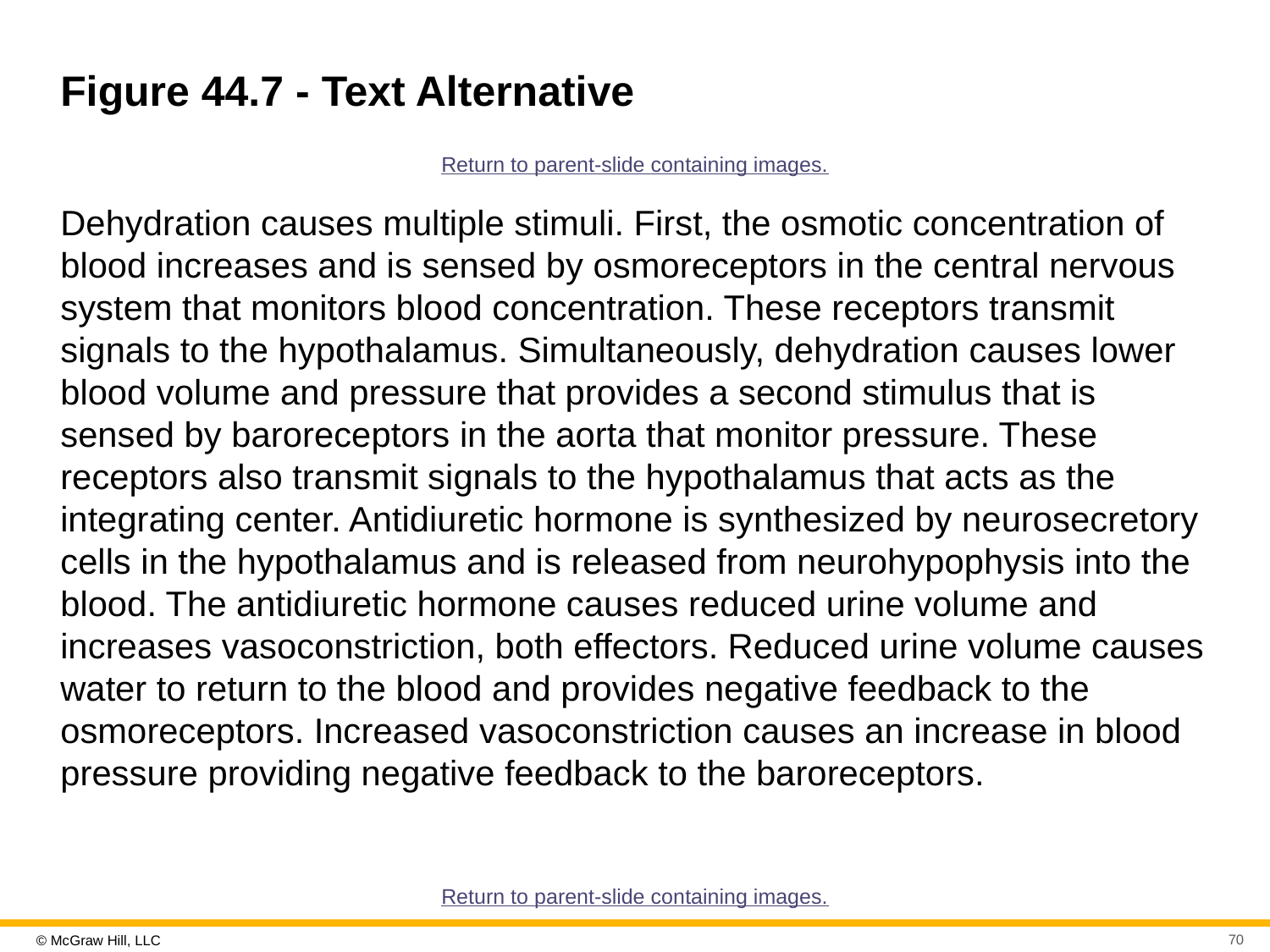

# Figure 44.7 - Text Alternative
Return to parent-slide containing images.
Dehydration causes multiple stimuli. First, the osmotic concentration of blood increases and is sensed by osmoreceptors in the central nervous system that monitors blood concentration. These receptors transmit signals to the hypothalamus. Simultaneously, dehydration causes lower blood volume and pressure that provides a second stimulus that is sensed by baroreceptors in the aorta that monitor pressure. These receptors also transmit signals to the hypothalamus that acts as the integrating center. Antidiuretic hormone is synthesized by neurosecretory cells in the hypothalamus and is released from neurohypophysis into the blood. The antidiuretic hormone causes reduced urine volume and increases vasoconstriction, both effectors. Reduced urine volume causes water to return to the blood and provides negative feedback to the osmoreceptors. Increased vasoconstriction causes an increase in blood pressure providing negative feedback to the baroreceptors.
Return to parent-slide containing images.
70